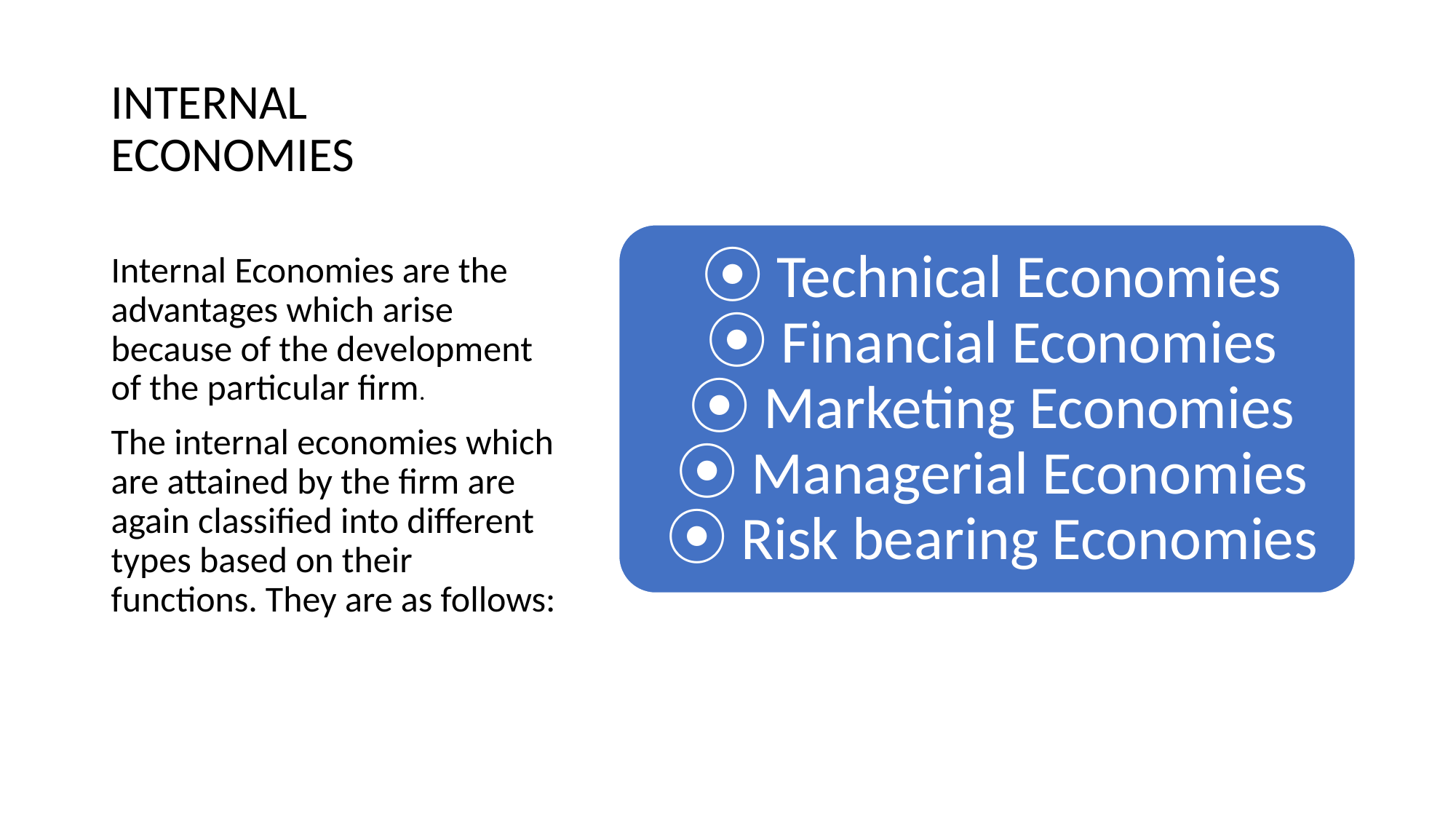

# INTERNAL ECONOMIES
⦿ Technical Economies
⦿ Financial Economies
⦿ Marketing Economies
⦿ Managerial Economies
⦿ Risk bearing Economies
Internal Economies are the advantages which arise because of the development of the particular firm.
The internal economies which are attained by the firm are again classified into different types based on their functions. They are as follows: